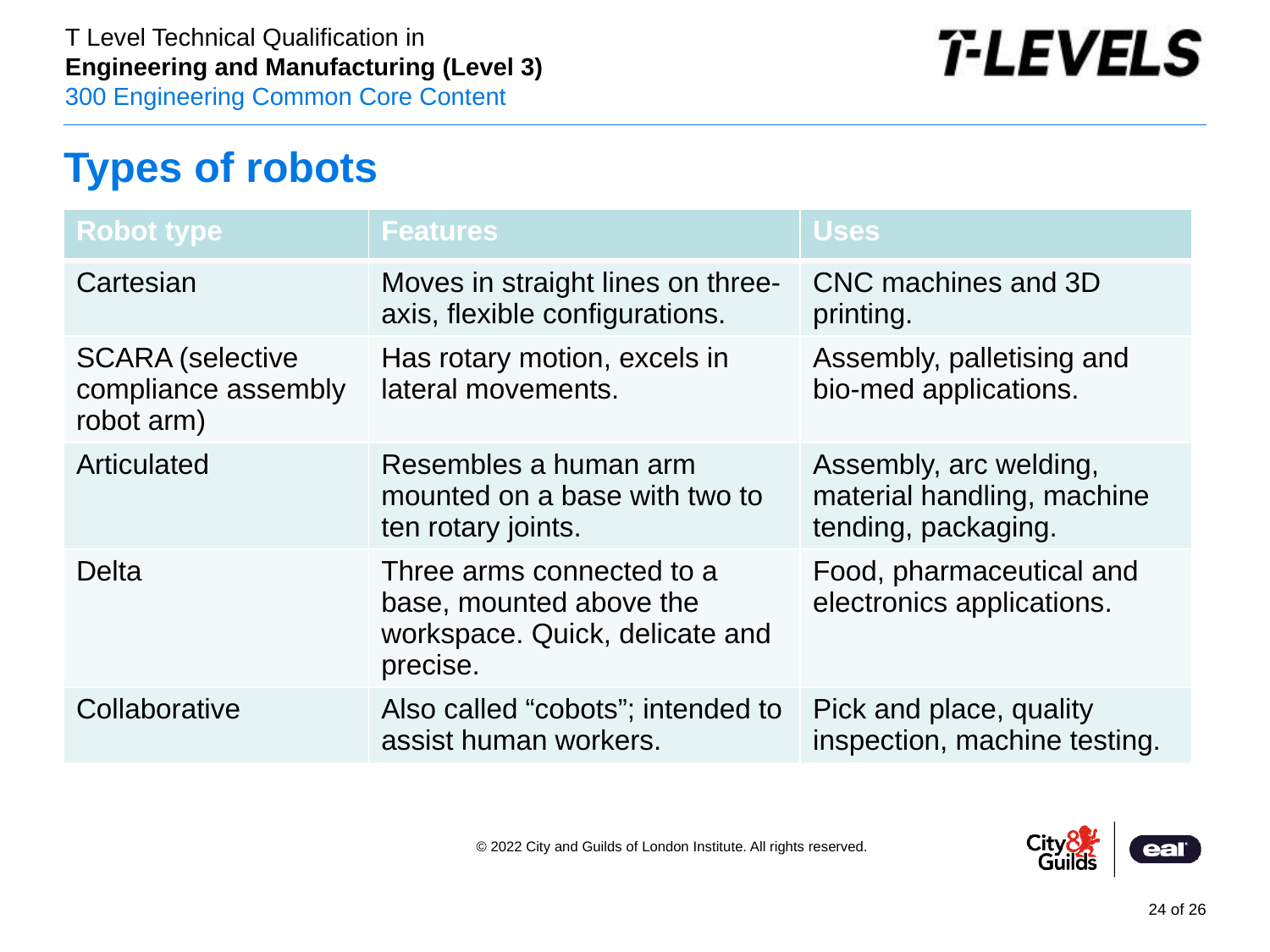

# Types of robots
| Robot type | Features | Uses |
| --- | --- | --- |
| Cartesian | Moves in straight lines on three-axis, flexible configurations. | CNC machines and 3D printing. |
| SCARA (selective compliance assembly robot arm) | Has rotary motion, excels in lateral movements. | Assembly, palletising and bio-med applications. |
| Articulated | Resembles a human arm mounted on a base with two to ten rotary joints. | Assembly, arc welding, material handling, machine tending, packaging. |
| Delta | Three arms connected to a base, mounted above the workspace. Quick, delicate and precise. | Food, pharmaceutical and electronics applications. |
| Collaborative | Also called “cobots”; intended to assist human workers. | Pick and place, quality inspection, machine testing. |